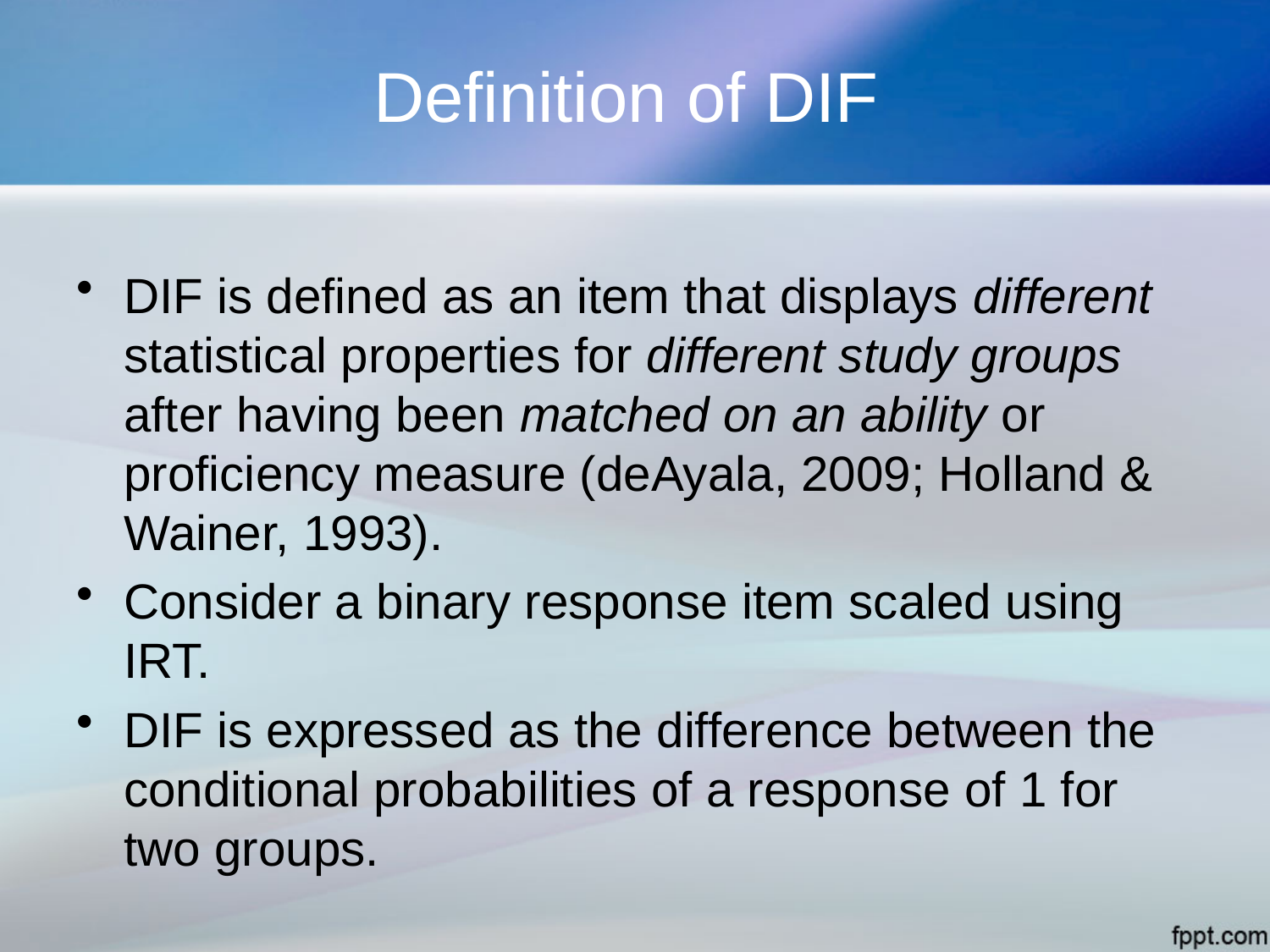

# Definition of DIF
DIF is defined as an item that displays different statistical properties for different study groups after having been matched on an ability or proficiency measure (deAyala, 2009; Holland & Wainer, 1993).
Consider a binary response item scaled using IRT.
DIF is expressed as the difference between the conditional probabilities of a response of 1 for two groups.